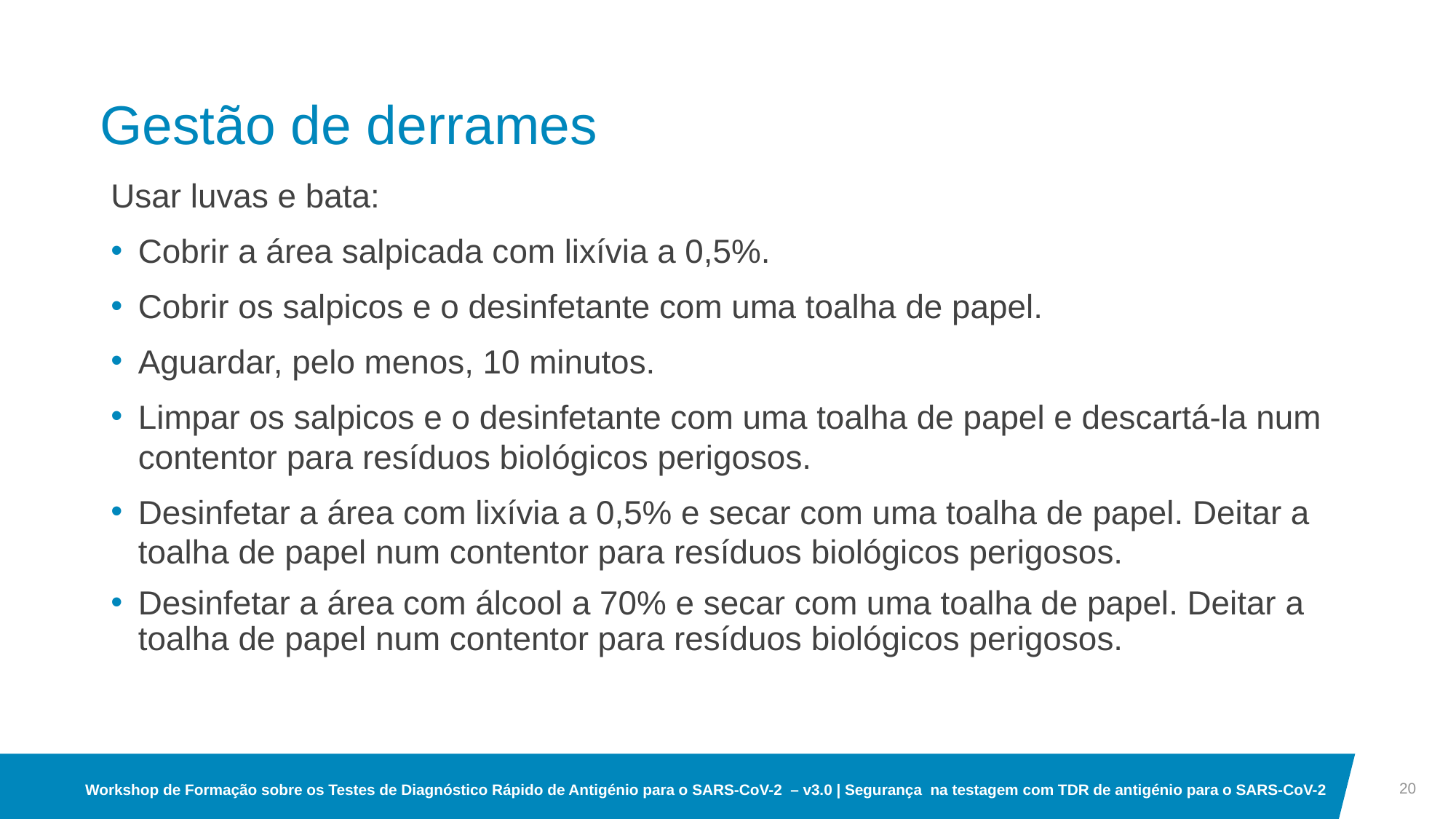

# Gestão de derrames
Usar luvas e bata:
Cobrir a área salpicada com lixívia a 0,5%.
Cobrir os salpicos e o desinfetante com uma toalha de papel.
Aguardar, pelo menos, 10 minutos.
Limpar os salpicos e o desinfetante com uma toalha de papel e descartá-la num contentor para resíduos biológicos perigosos.
Desinfetar a área com lixívia a 0,5% e secar com uma toalha de papel. Deitar a toalha de papel num contentor para resíduos biológicos perigosos.
Desinfetar a área com álcool a 70% e secar com uma toalha de papel. Deitar a toalha de papel num contentor para resíduos biológicos perigosos.

SARS-CoV-2 Antigen Rapid Diagnostic Test Training Workshop – v3.0 | Safety for SARS-CoV-2 Antigen RDT testing
20
Workshop de Formação sobre os Testes de Diagnóstico Rápido de Antigénio para o SARS-CoV-2  – v3.0 | Segurança  na testagem com TDR de antigénio para o SARS-CoV-2